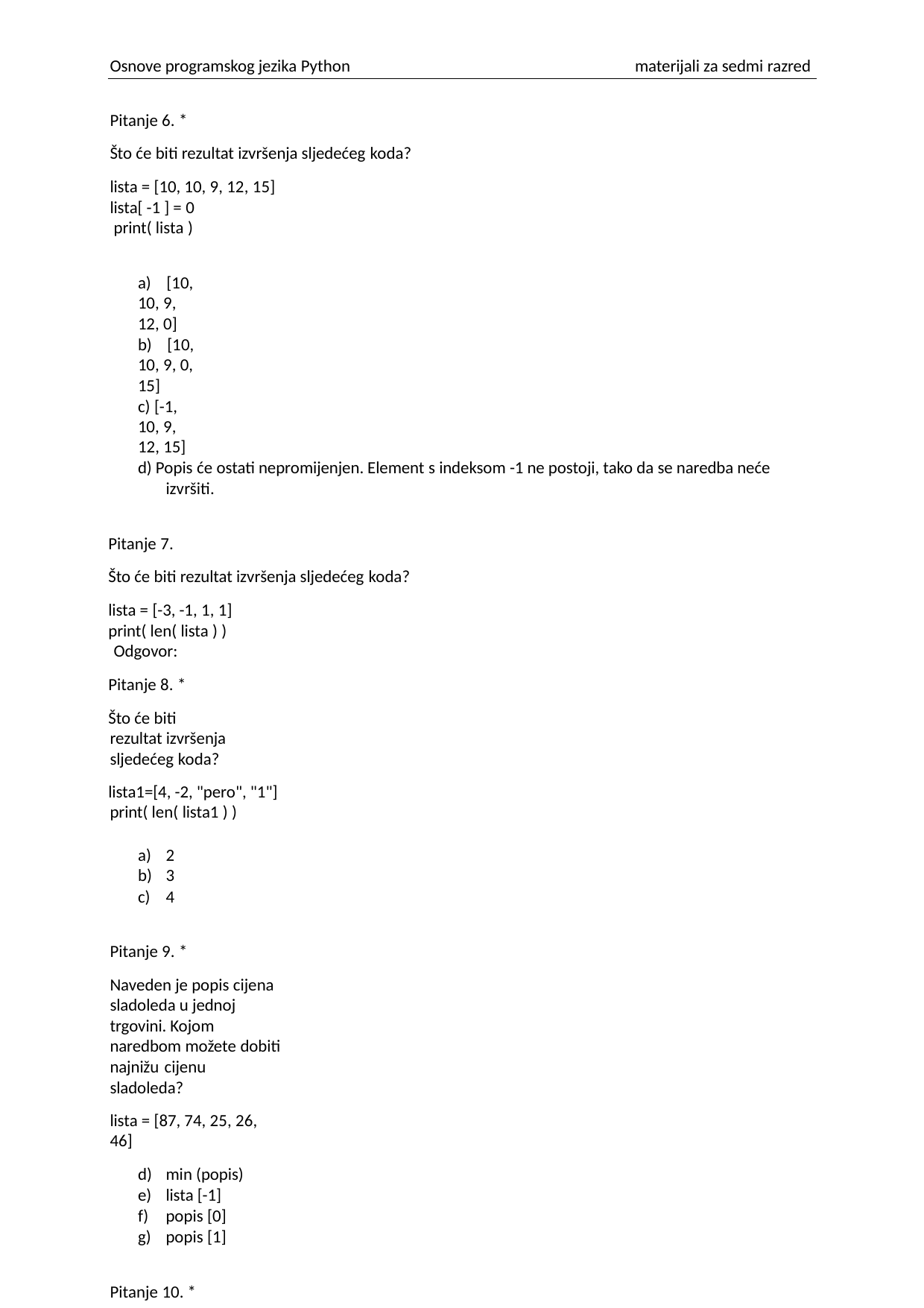

Osnove programskog jezika Python
materijali za sedmi razred

Pitanje 6. *
Što će biti rezultat izvršenja sljedećeg koda?
lista = [10, 10, 9, 12, 15]
lista[ -1 ] = 0  print( lista )

a)    [10, 10, 9, 12, 0]
b)    [10, 10, 9, 0, 15]
c) [-1, 10, 9, 12, 15]
d) Popis će ostati nepromijenjen. Element s indeksom -1 ne postoji, tako da se naredba neće  izvršiti.

Pitanje 7.
Što će biti rezultat izvršenja sljedećeg koda?
lista = [-3, -1, 1, 1]
print( len( lista ) )  Odgovor:
Pitanje 8. *
Što će biti rezultat izvršenja sljedećeg koda?
lista1=[4, -2, "pero", "1"]  print( len( lista1 ) )

2
3
4

Pitanje 9. *
Naveden je popis cijena sladoleda u jednoj trgovini. Kojom naredbom možete dobiti najnižu cijenu
sladoleda?
lista = [87, 74, 25, 26, 46]
min (popis)
lista [-1]
popis [0]
popis [1]

Pitanje 10. *
Što će biti rezultat izvršenja sljedećeg koda?  lista=[4, 1, 3, -5]
print( sum( lista ) / len( lista ) )
a) 0
b) 0.75
c) 3